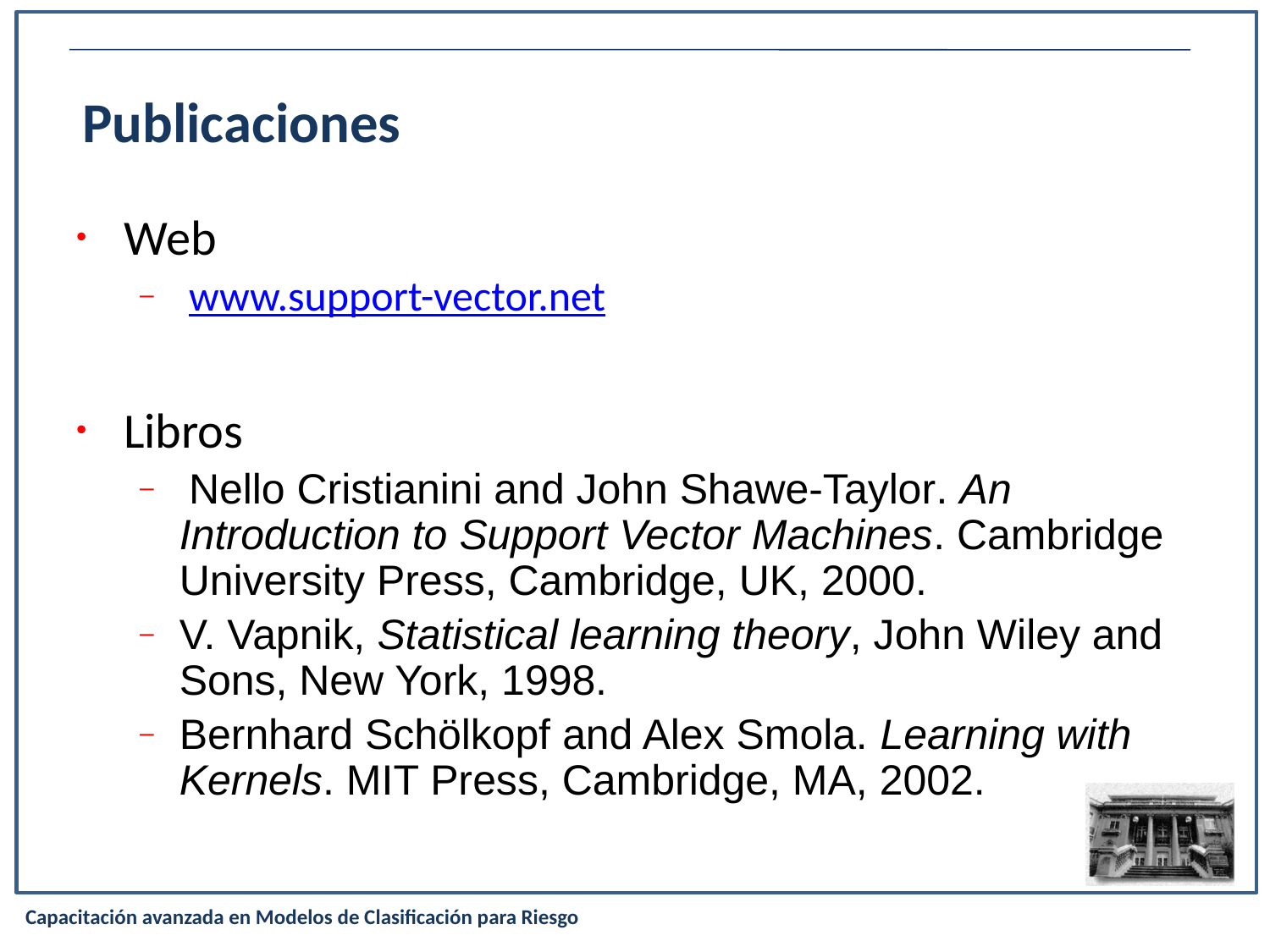

# Publicaciones
Web
 www.support-vector.net

Libros
 Nello Cristianini and John Shawe-Taylor. An Introduction to Support Vector Machines. Cambridge University Press, Cambridge, UK, 2000.
V. Vapnik, Statistical learning theory, John Wiley and Sons, New York, 1998.
Bernhard Schölkopf and Alex Smola. Learning with Kernels. MIT Press, Cambridge, MA, 2002.